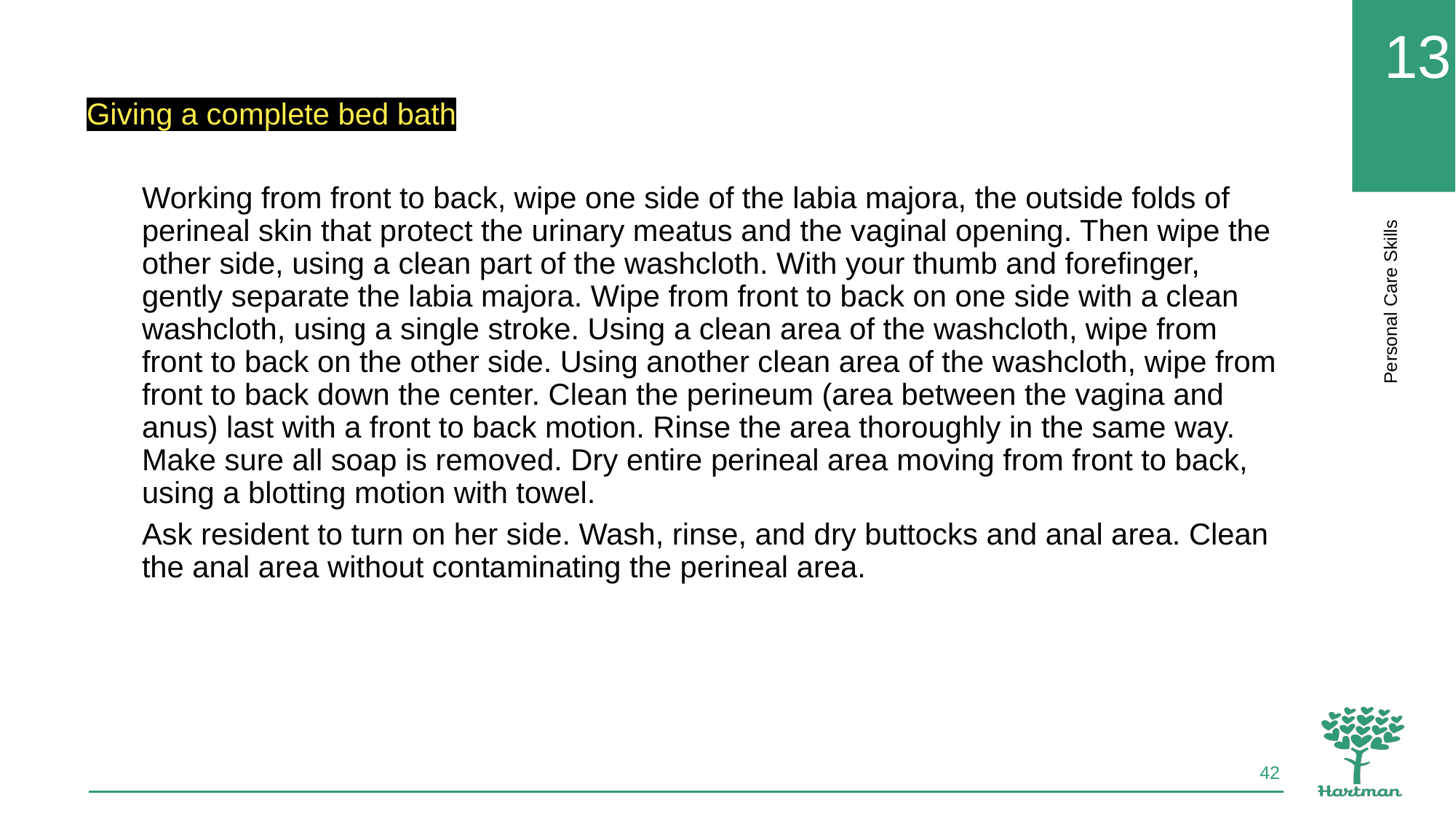

Giving a complete bed bath

Working from front to back, wipe one side of the labia majora, the outside folds of perineal skin that protect the urinary meatus and the vaginal opening. Then wipe the other side, using a clean part of the washcloth. With your thumb and forefinger, gently separate the labia majora. Wipe from front to back on one side with a clean washcloth, using a single stroke. Using a clean area of the washcloth, wipe from front to back on the other side. Using another clean area of the washcloth, wipe from front to back down the center. Clean the perineum (area between the vagina and anus) last with a front to back motion. Rinse the area thoroughly in the same way. Make sure all soap is removed. Dry entire perineal area moving from front to back, using a blotting motion with towel.
Ask resident to turn on her side. Wash, rinse, and dry buttocks and anal area. Clean the anal area without contaminating the perineal area.

42